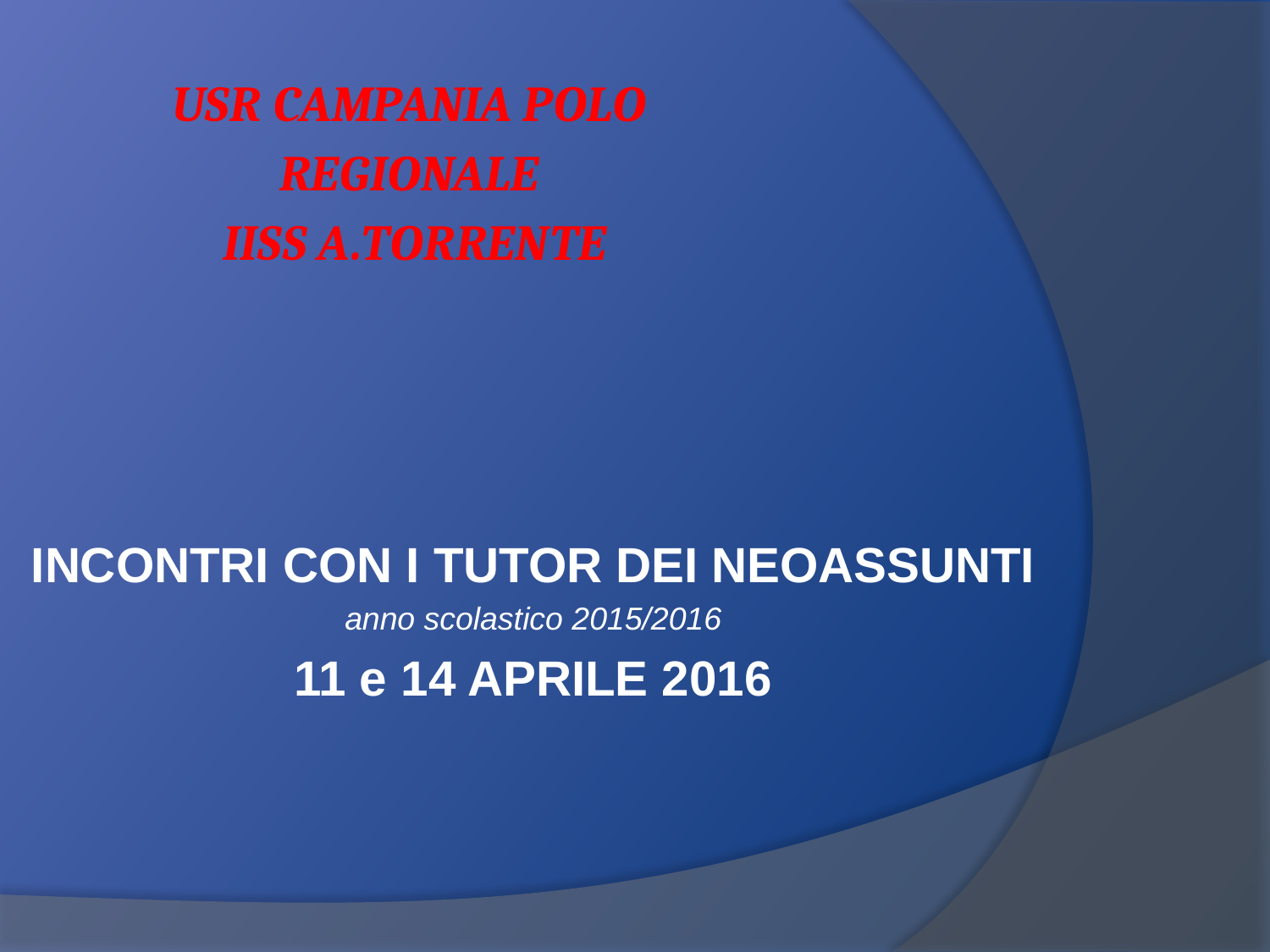

# USR CAMPANIA POLO REGIONALE IIsS A.TORRENTE
INCONTRI CON I TUTOR DEI NEOASSUNTI
anno scolastico 2015/2016
11 e 14 APRILE 2016